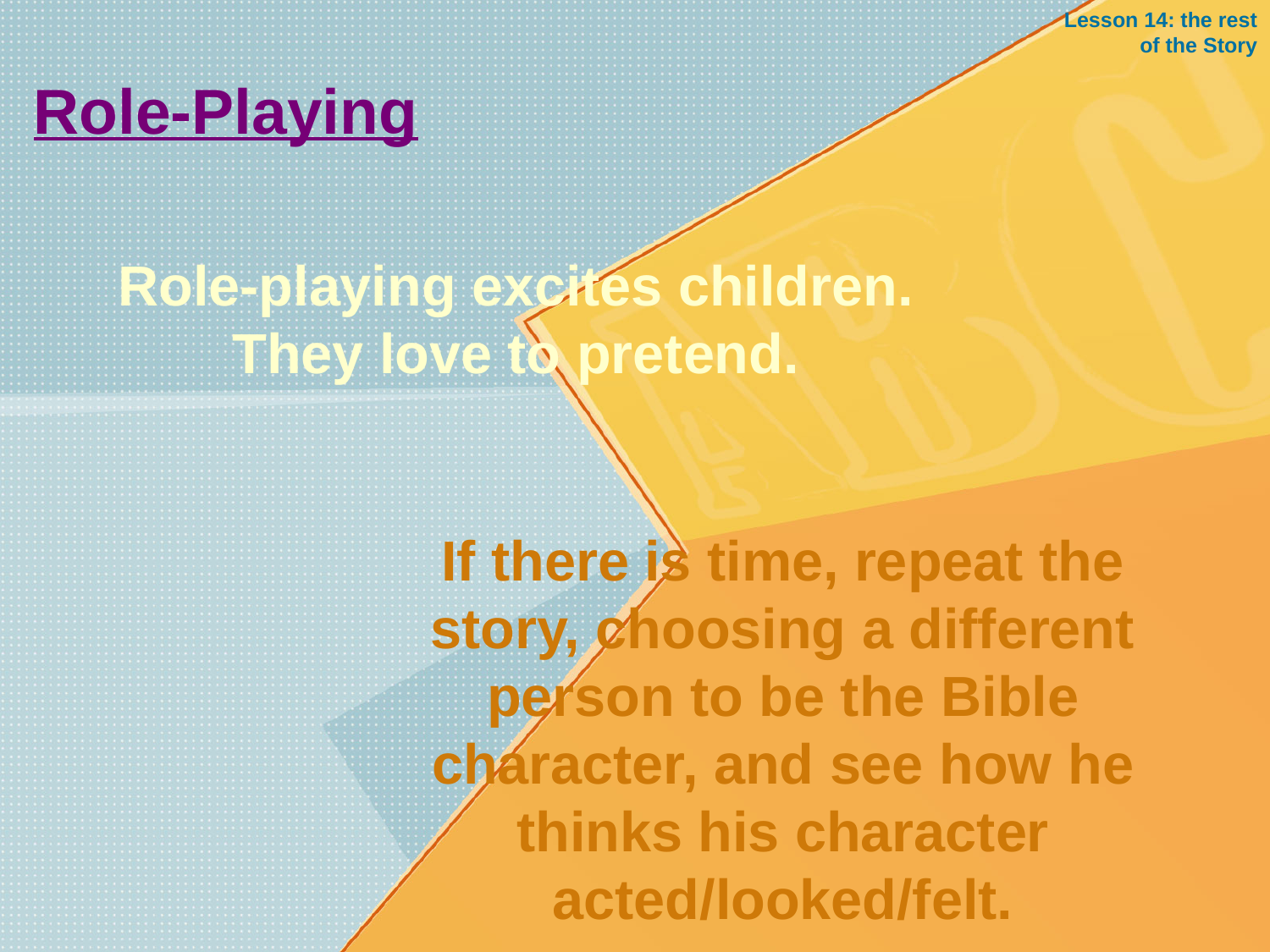

Lesson 14: the rest of the Story
Role-Playing
Role-playing excites children.  They love to pretend.
If there is time, repeat the story, choosing a different person to be the Bible character, and see how he thinks his character acted/looked/felt.